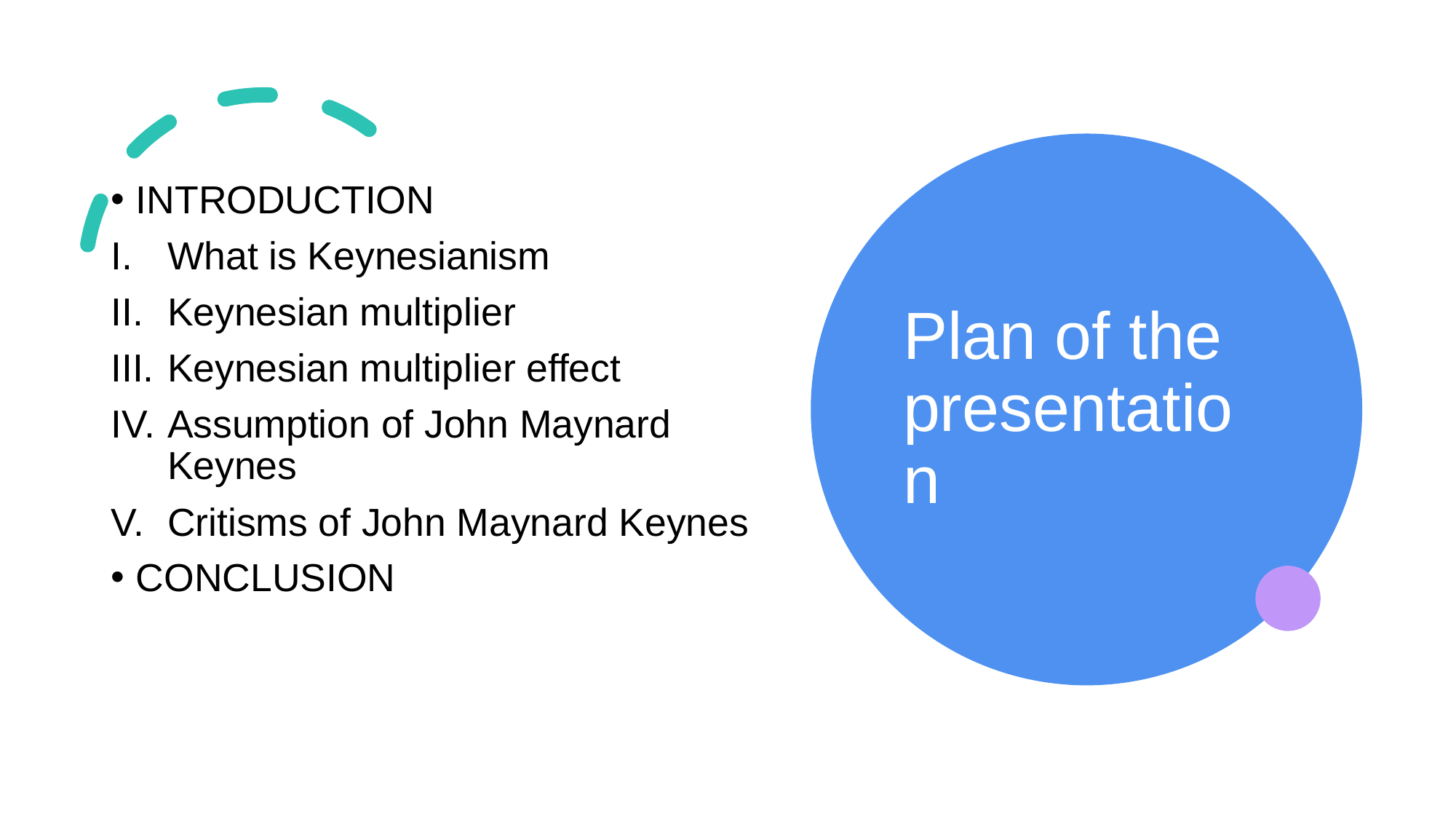

# Plan of the presentation
INTRODUCTION
What is Keynesianism
Keynesian multiplier
Keynesian multiplier effect
Assumption of John Maynard Keynes
Critisms of John Maynard Keynes
CONCLUSION